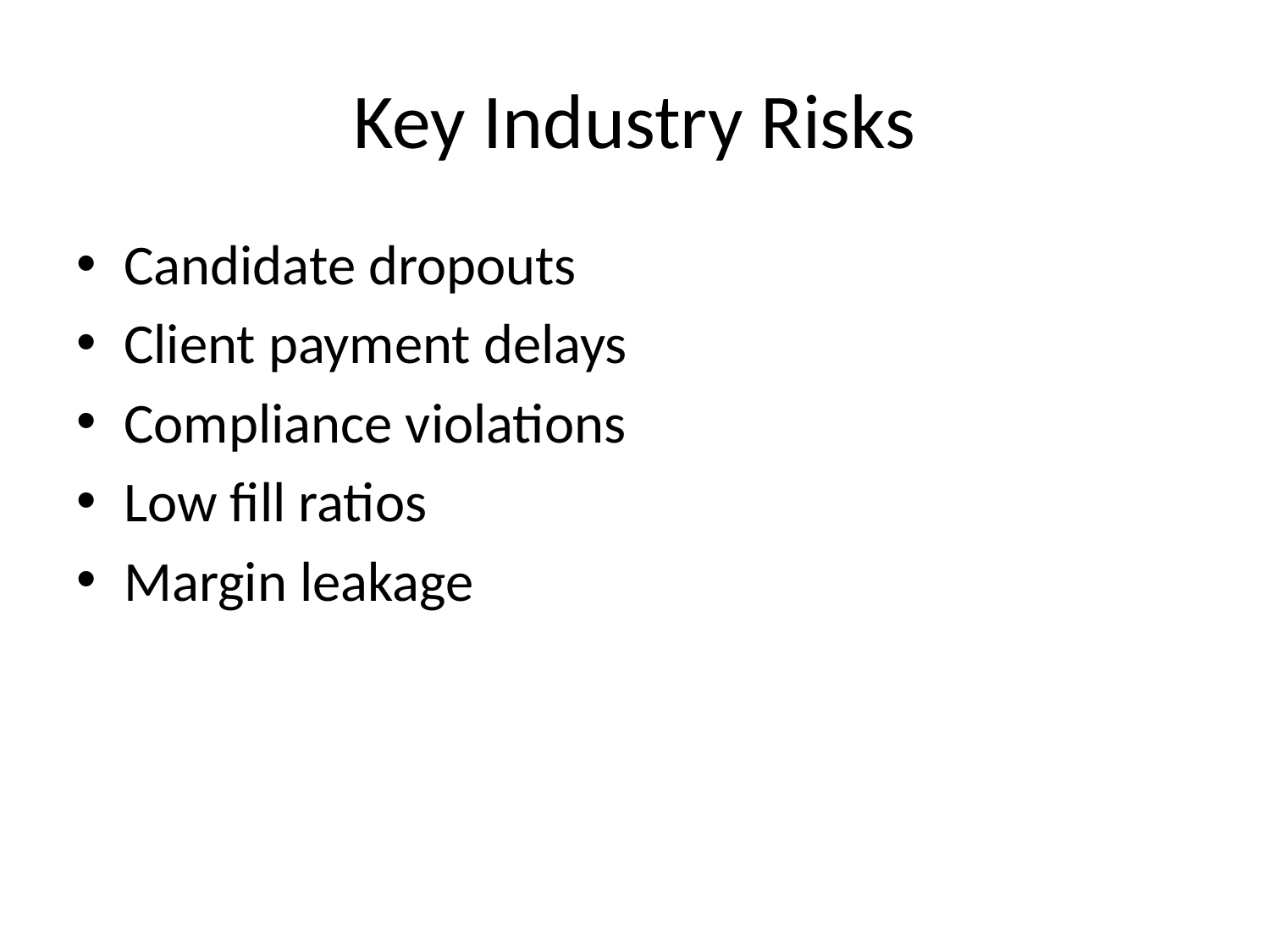

# Key Industry Risks
Candidate dropouts
Client payment delays
Compliance violations
Low fill ratios
Margin leakage